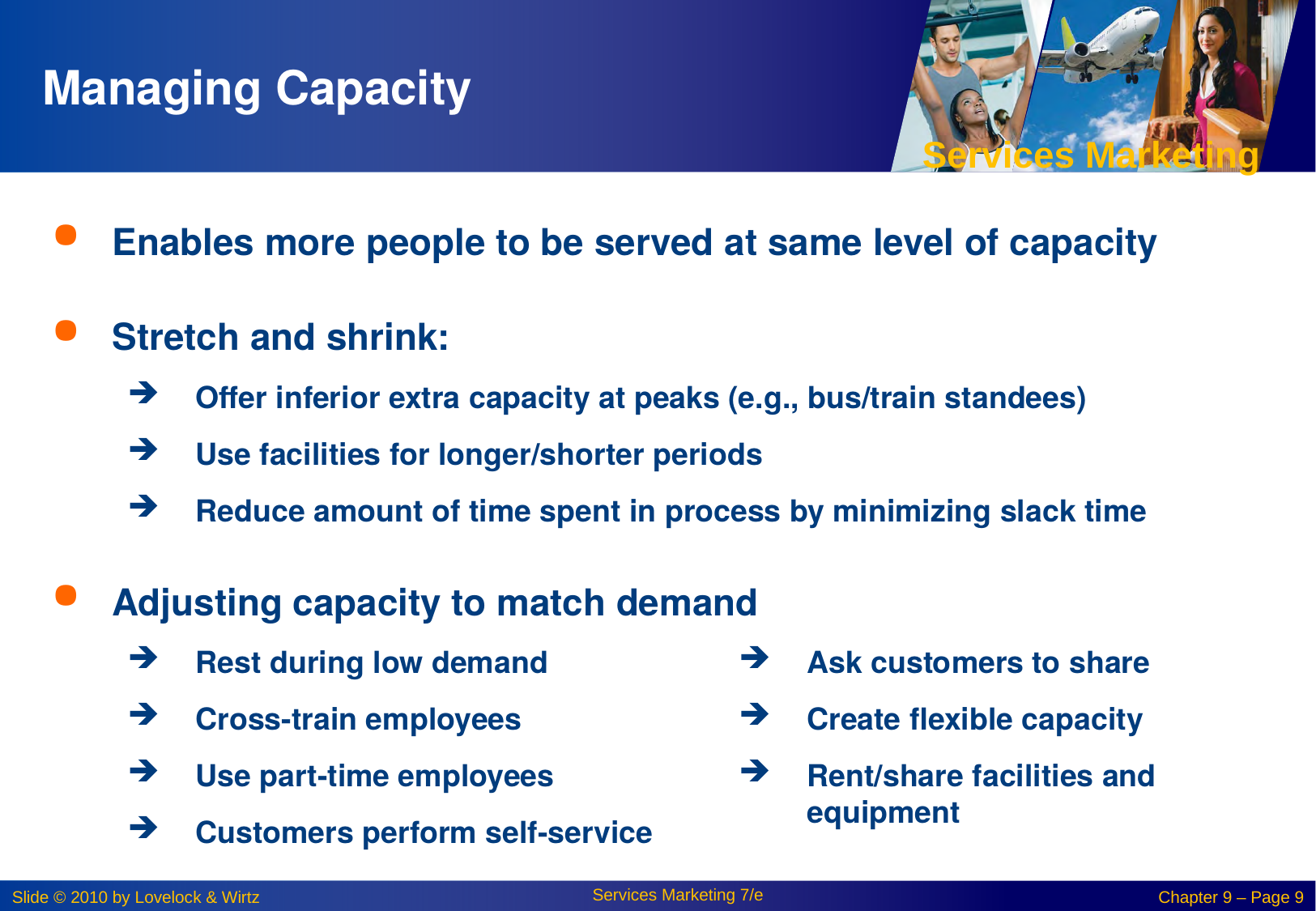

# Managing Capacity
Enables more people to be served at same level of capacity
Stretch and shrink:
Offer inferior extra capacity at peaks (e.g., bus/train standees)
Use facilities for longer/shorter periods
Reduce amount of time spent in process by minimizing slack time
Adjusting capacity to match demand

Rest during low demand
Cross-train employees
Use part-time employees
Customers perform self-service
Ask customers to share
Create flexible capacity
Rent/share facilities and equipment